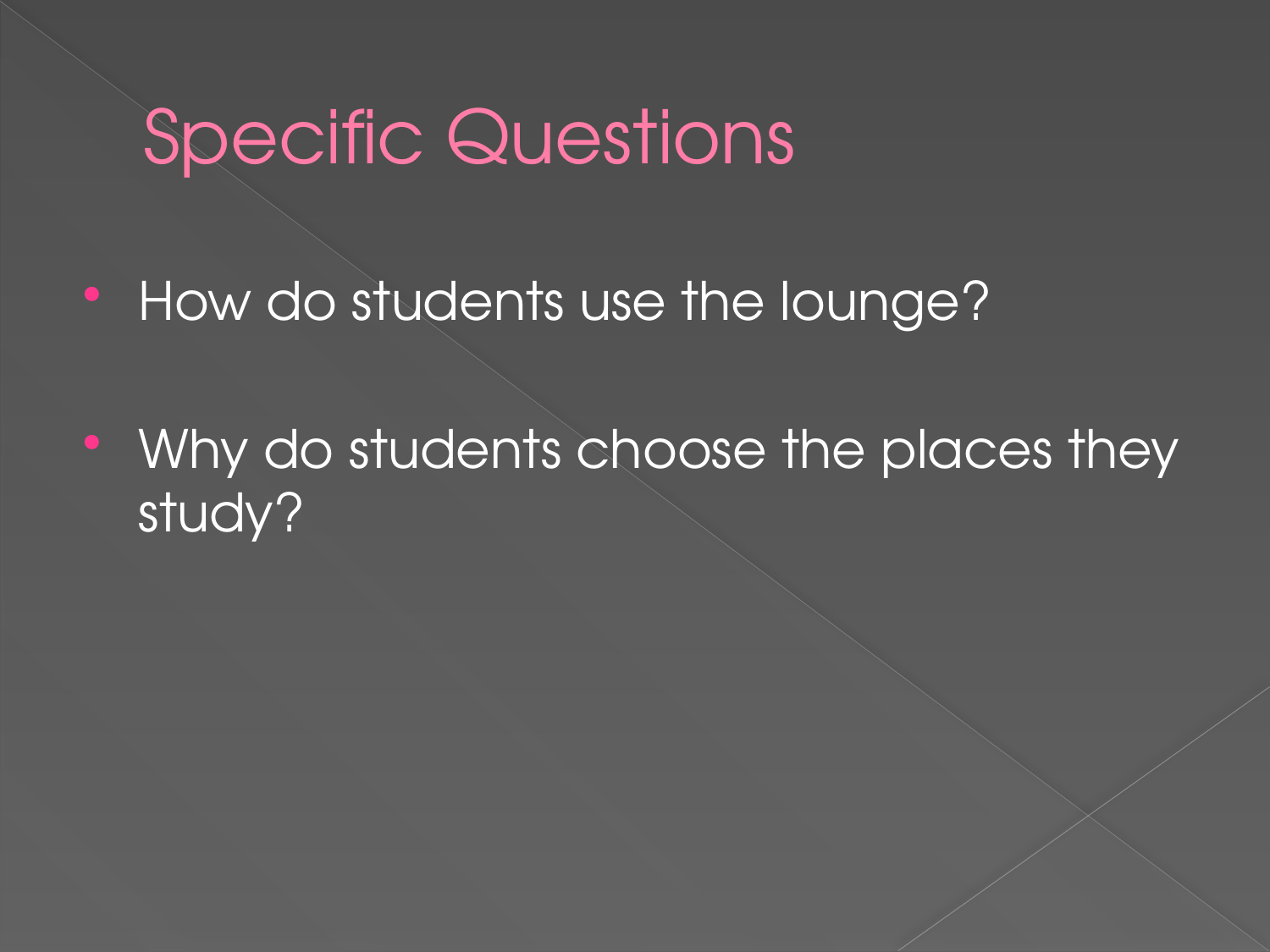

# Specific Questions
How do students use the lounge?

Why do students choose the places they study?